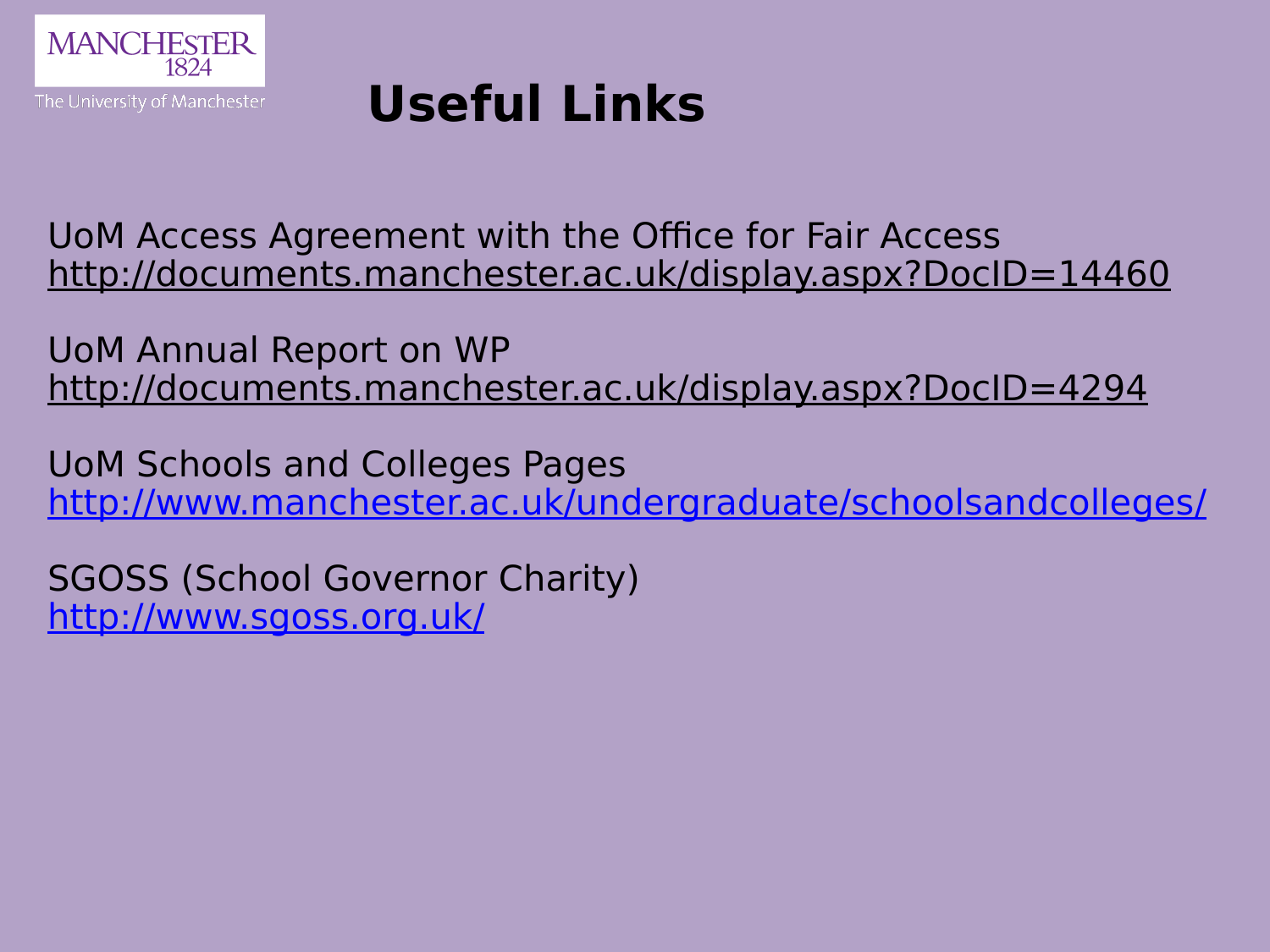

Useful Links

UoM Access Agreement with the Office for Fair Access
http://documents.manchester.ac.uk/display.aspx?DocID=14460

UoM Annual Report on WP
http://documents.manchester.ac.uk/display.aspx?DocID=4294

UoM Schools and Colleges Pages
http://www.manchester.ac.uk/undergraduate/schoolsandcolleges/

SGOSS (School Governor Charity)
http://www.sgoss.org.uk/